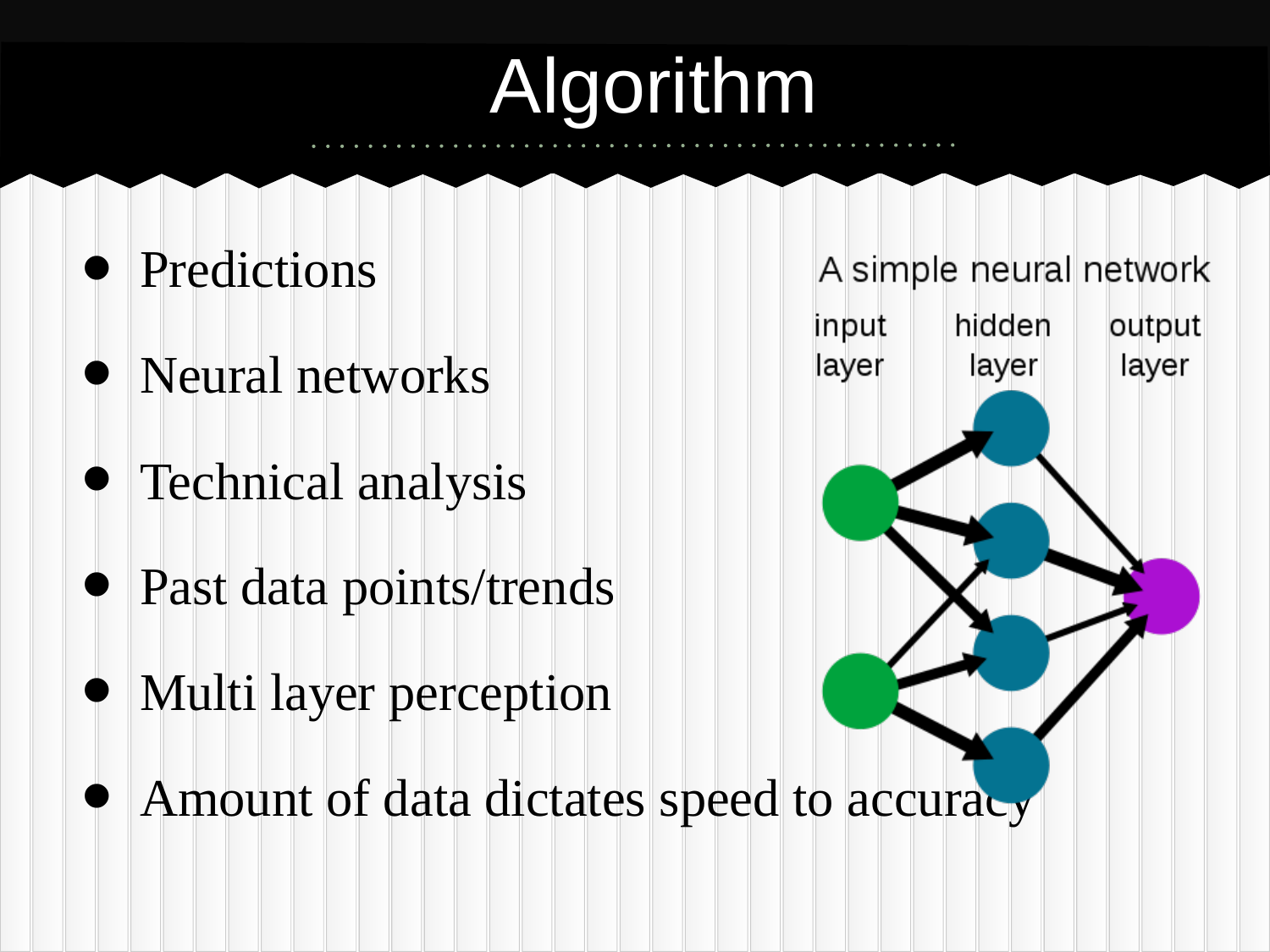

# Algorithm
Predictions

Neural networks

Technical analysis

Past data points/trends

Multi layer perception

Amount of data dictates speed to accuracy